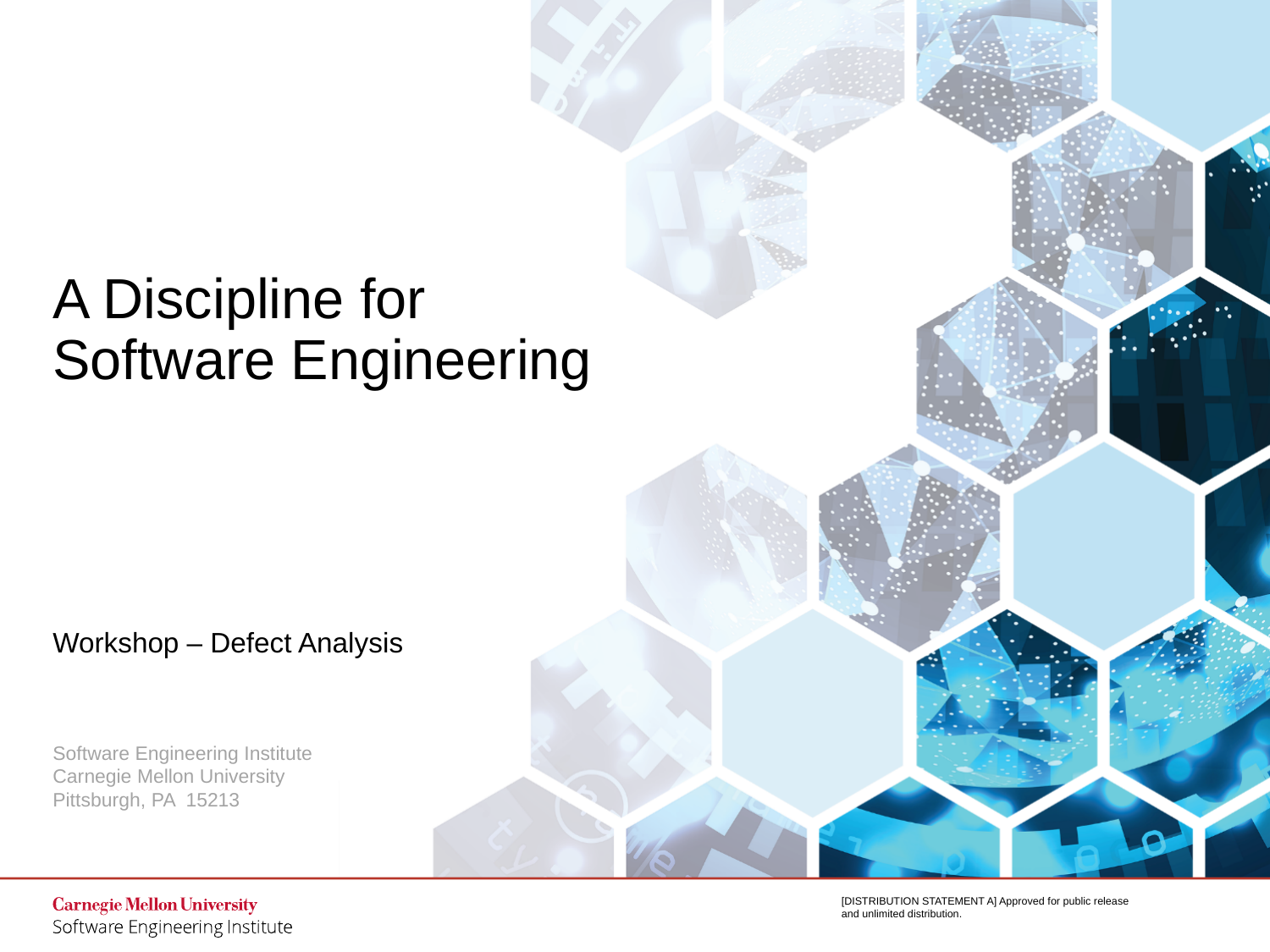

# A Discipline for Software Engineering
Workshop – Defect Analysis